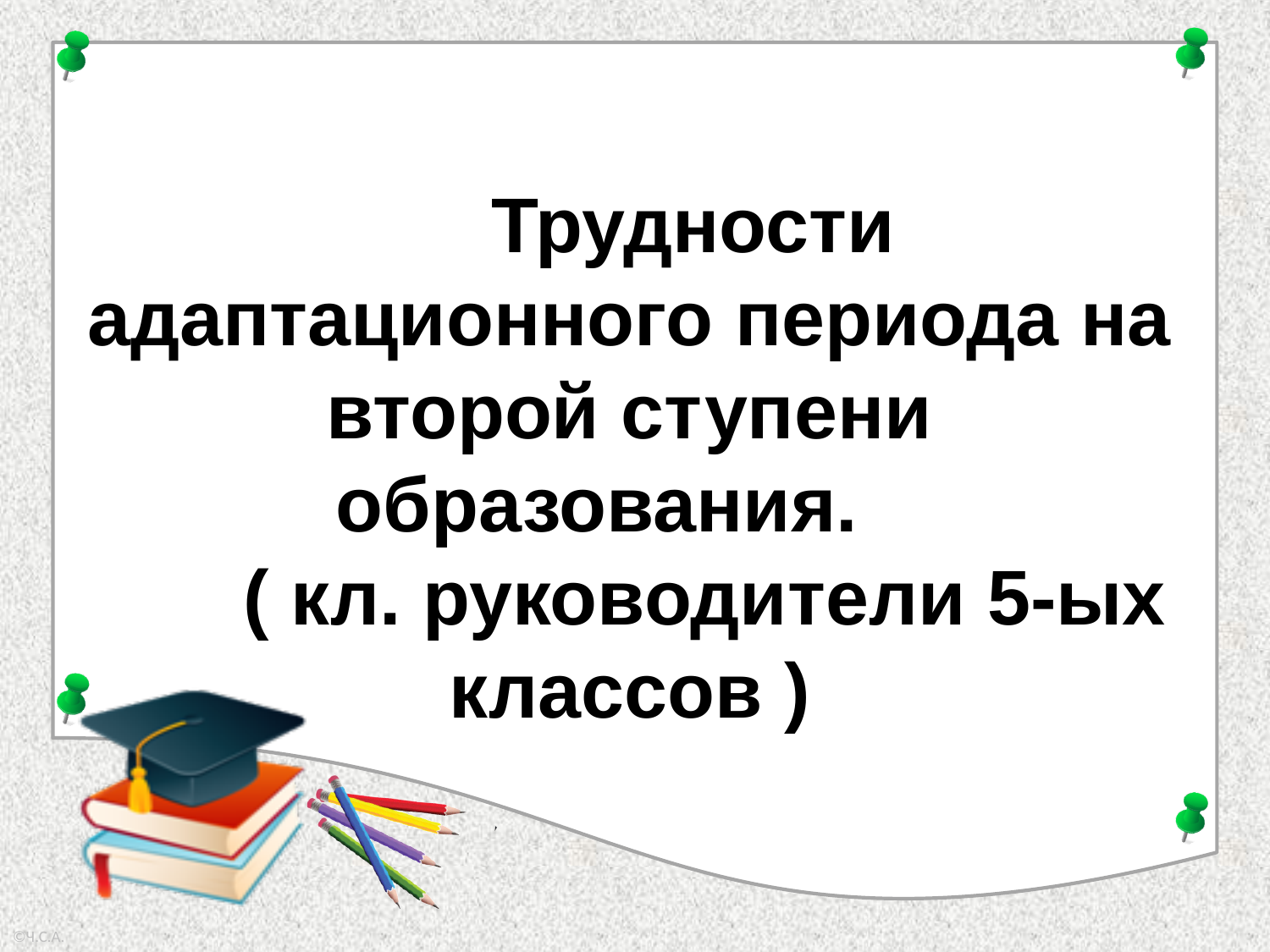

Трудности адаптационного периода на второй ступени образования.
       ( кл. руководители 5-ых классов )